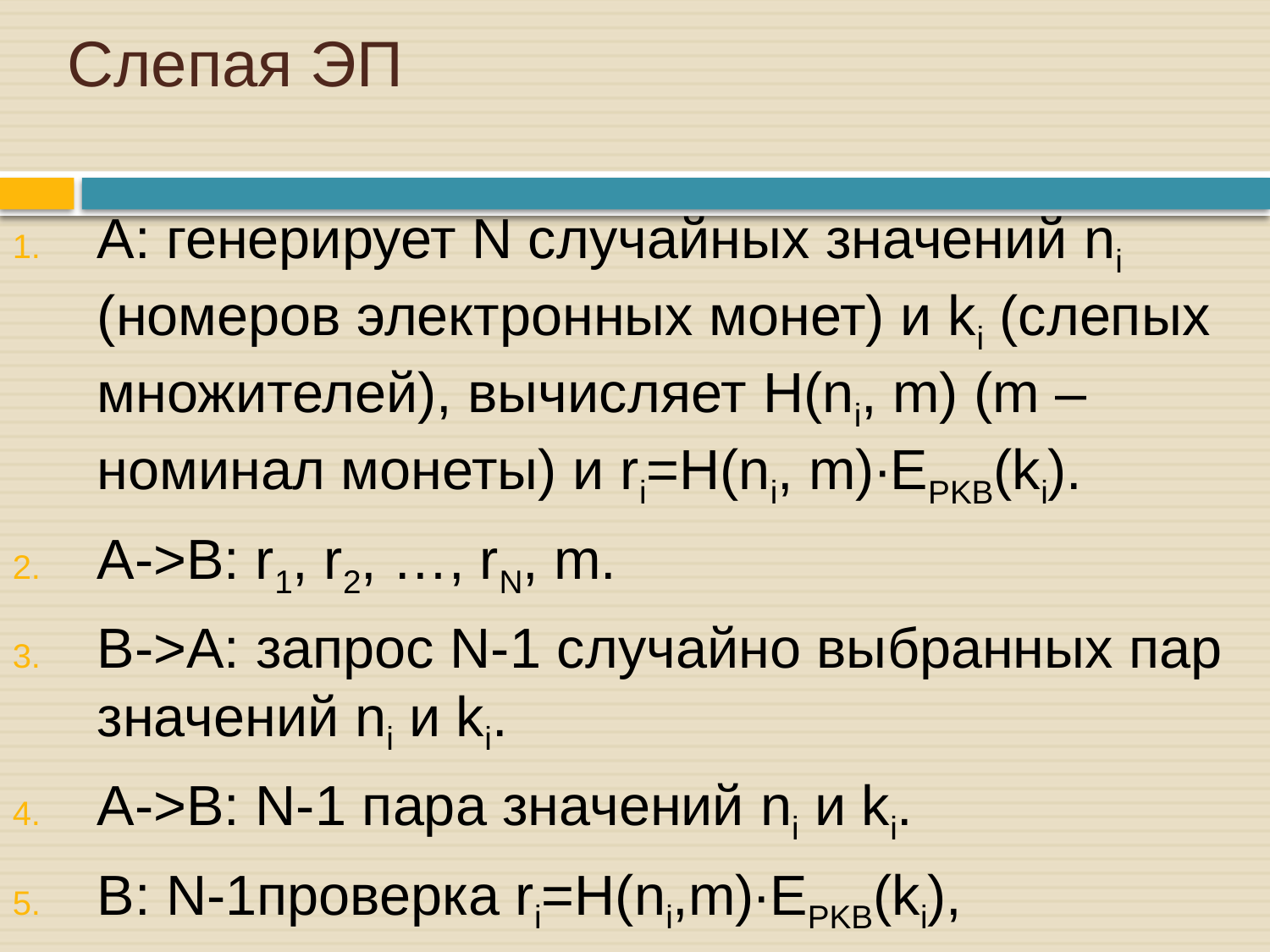

# Слепая ЭП
A: генерирует N случайных значений ni (номеров электронных монет) и ki (слепых множителей), вычисляет H(ni, m) (m – номинал монеты) и ri=H(ni, m)∙EPKB(ki).
A->B: r1, r2, …, rN, m.
B->A: запрос N-1 случайно выбранных пар значений ni и ki.
A->B: N-1 пара значений ni и ki.
B: N-1проверка ri=H(ni,m)∙EPKB(ki), вычисление ЭП для последнего (непроверенного) si′=ESKB(ri).